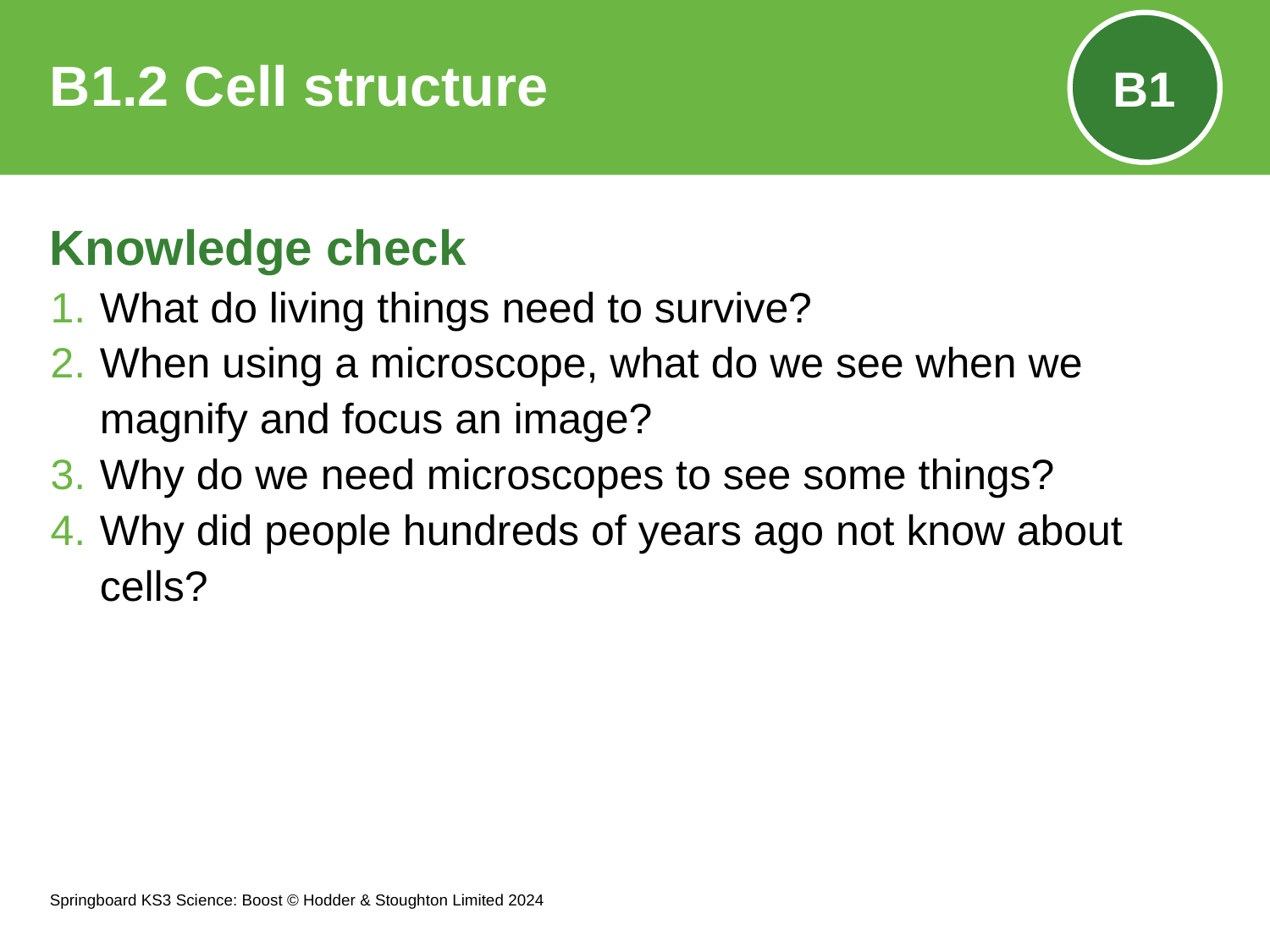

# B1.2 Cell structure
B1
Knowledge check
What do living things need to survive?
When using a microscope, what do we see when we magnify and focus an image?
Why do we need microscopes to see some things?
Why did people hundreds of years ago not know about cells?
Springboard KS3 Science: Boost © Hodder & Stoughton Limited 2024